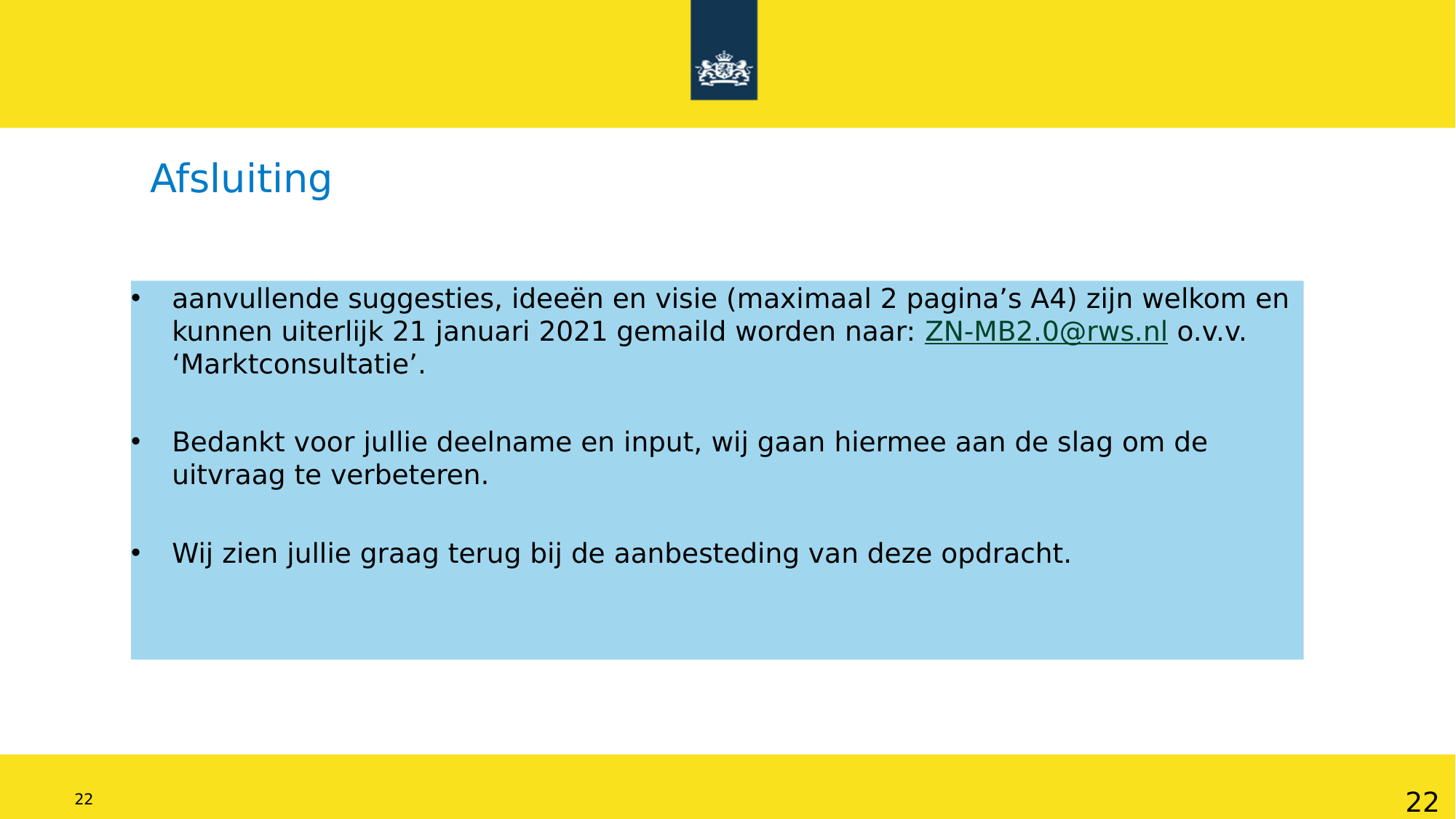

Afsluiting
aanvullende suggesties, ideeën en visie (maximaal 2 pagina’s A4) zijn welkom en kunnen uiterlijk 21 januari 2021 gemaild worden naar: ZN-MB2.0@rws.nl o.v.v. ‘Marktconsultatie’.

Bedankt voor jullie deelname en input, wij gaan hiermee aan de slag om de uitvraag te verbeteren.

Wij zien jullie graag terug bij de aanbesteding van deze opdracht.
22